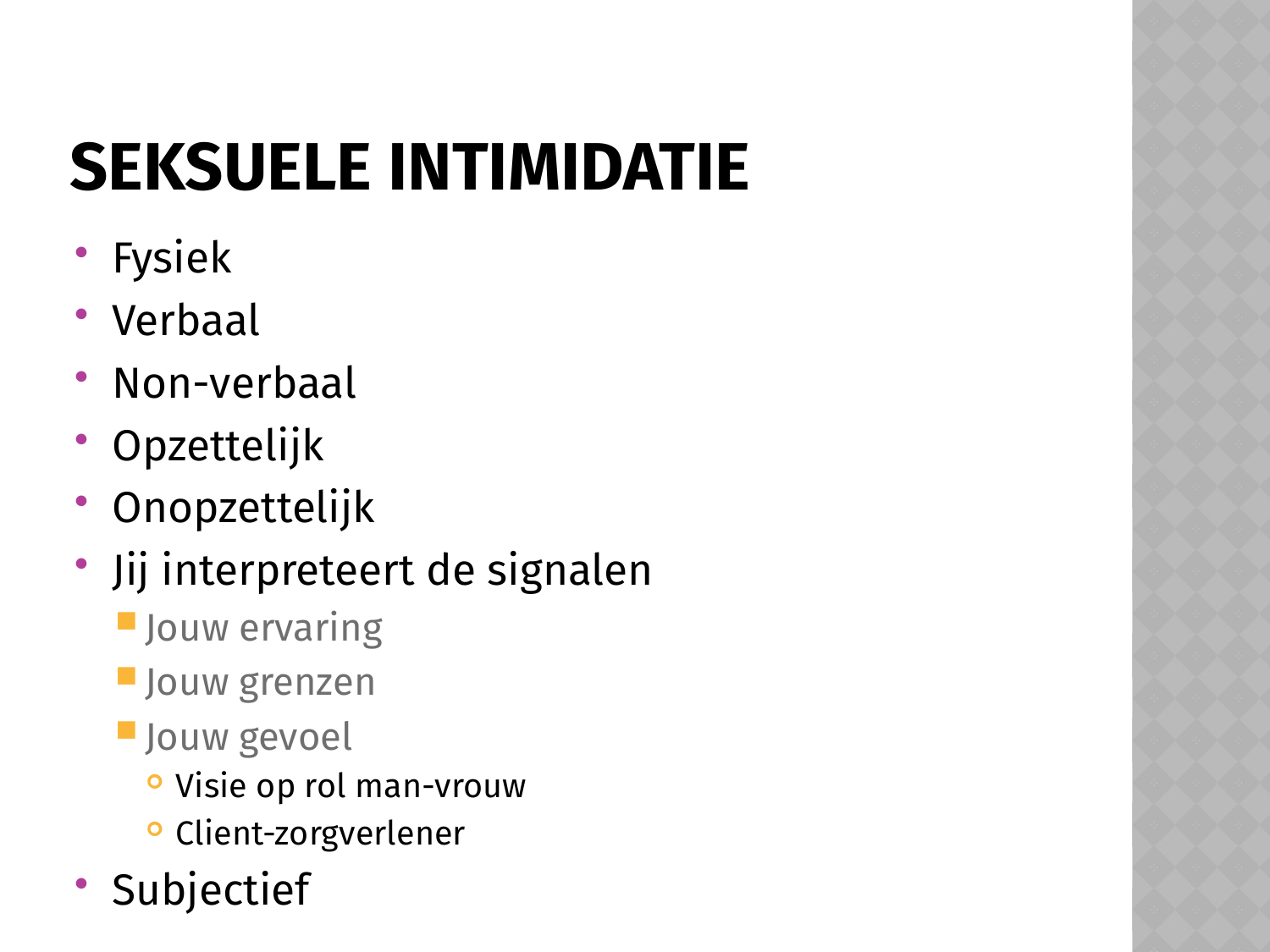

# Seksuele intimidatie
Fysiek
Verbaal
Non-verbaal
Opzettelijk
Onopzettelijk
Jij interpreteert de signalen
Jouw ervaring
Jouw grenzen
Jouw gevoel
Visie op rol man-vrouw
Client-zorgverlener
Subjectief